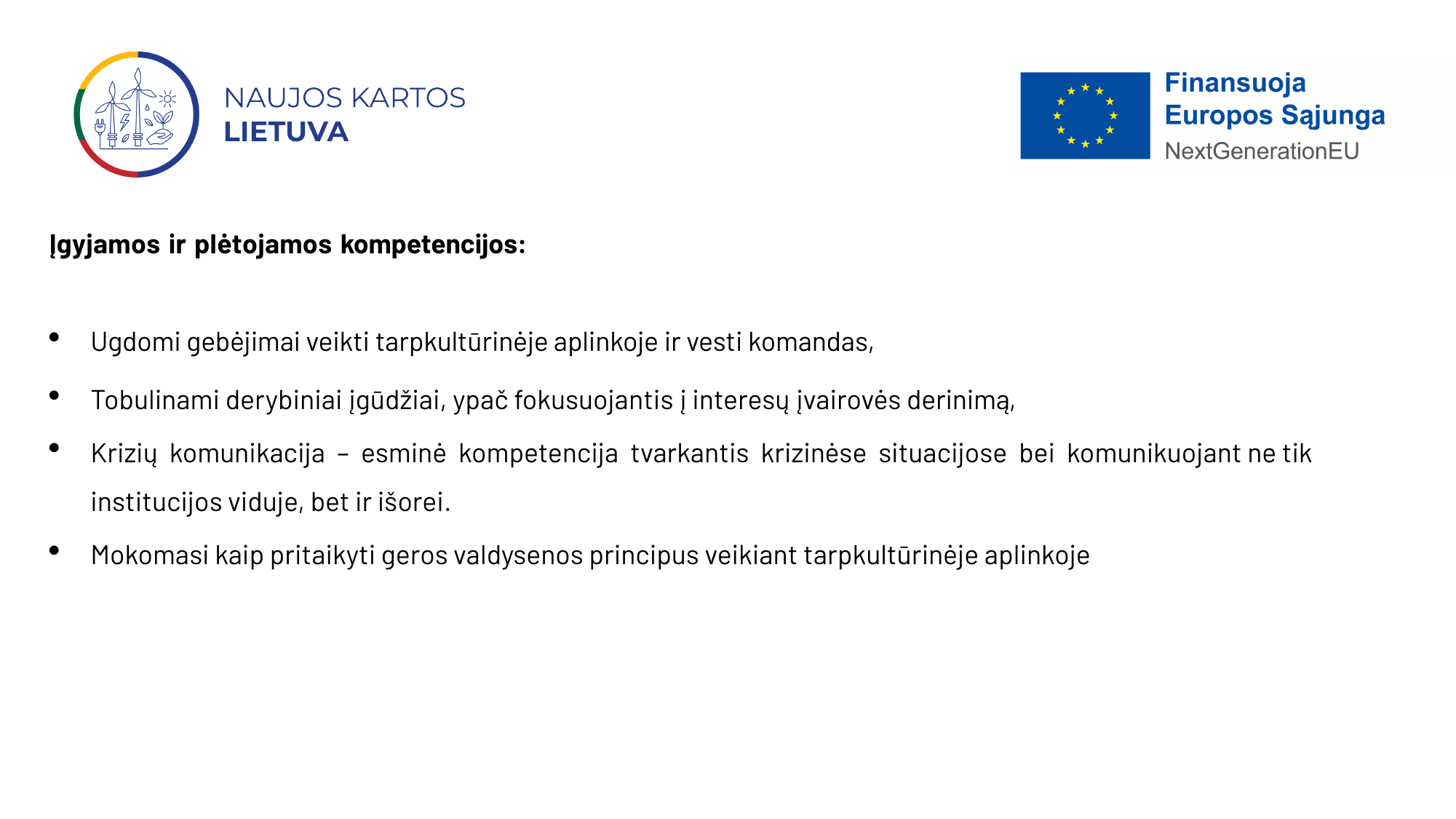

Įgyjamos ir plėtojamos kompetencijos:

Ugdomi gebėjimai veikti tarpkultūrinėje aplinkoje ir vesti komandas,
Tobulinami derybiniai įgūdžiai, ypač fokusuojantis į interesų įvairovės derinimą,
Krizių komunikacija – esminė kompetencija tvarkantis krizinėse situacijose bei komunikuojant ne tik institucijos viduje, bet ir išorei.
Mokomasi kaip pritaikyti geros valdysenos principus veikiant tarpkultūrinėje aplinkoje